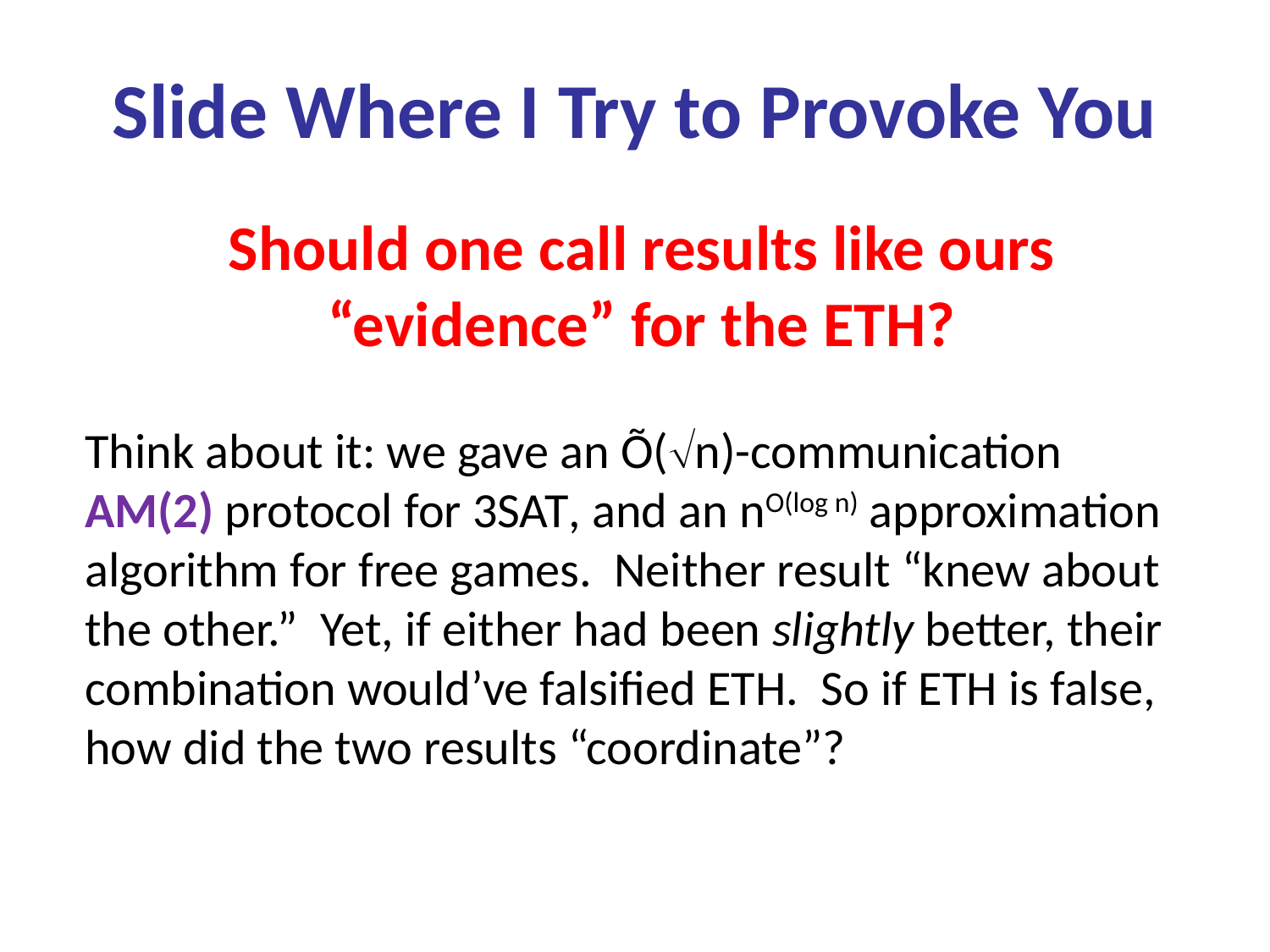

# Slide Where I Try to Provoke You
Should one call results like ours “evidence” for the ETH?
Think about it: we gave an Õ(√n)-communication AM(2) protocol for 3Sat, and an nO(log n) approximation algorithm for free games.  Neither result “knew about the other.”  Yet, if either had been slightly better, their combination would’ve falsified ETH.  So if ETH is false, how did the two results “coordinate”?